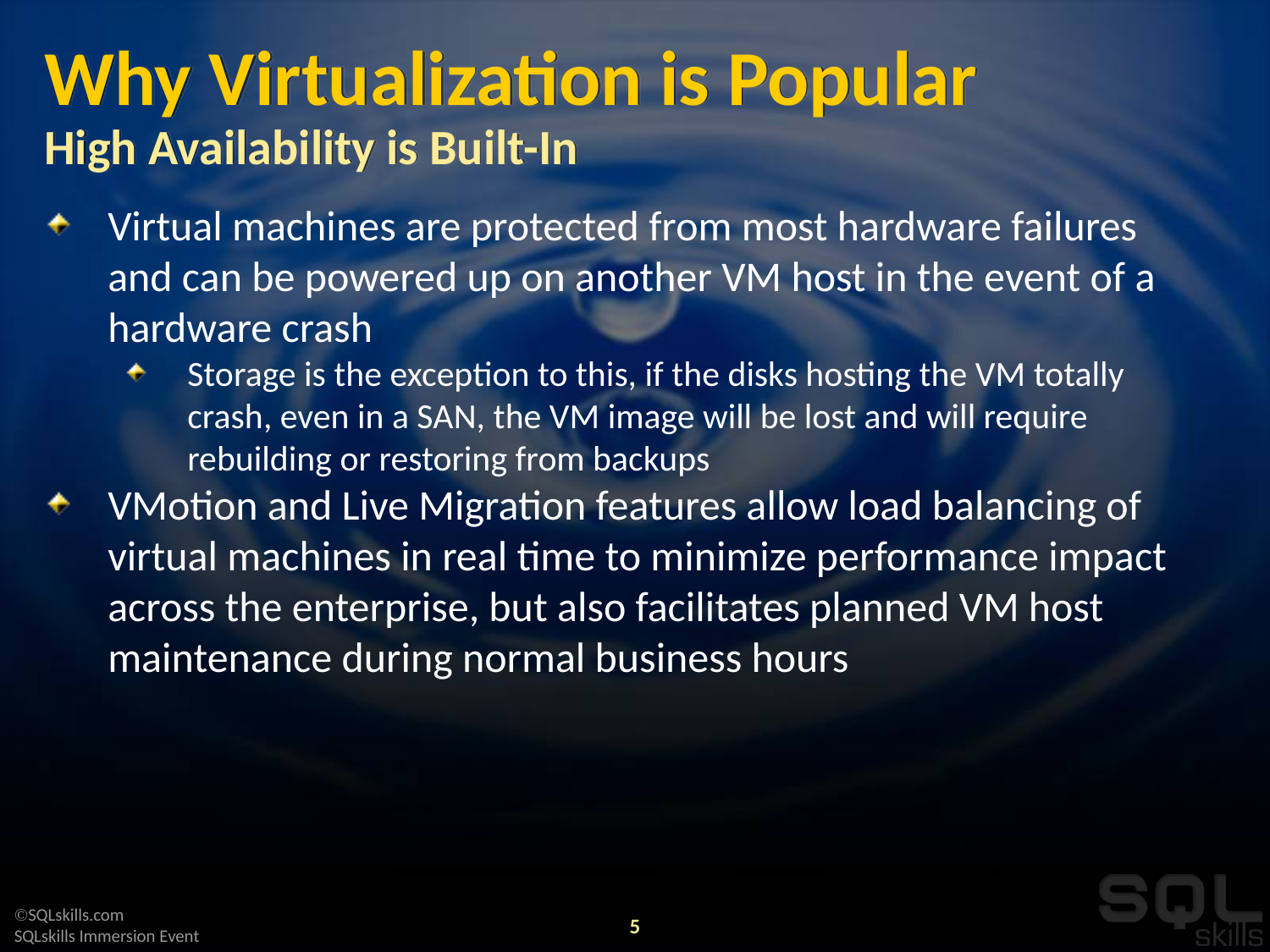

# Why Virtualization is Popular High Availability is Built-In
Virtual machines are protected from most hardware failures and can be powered up on another VM host in the event of a hardware crash
Storage is the exception to this, if the disks hosting the VM totally crash, even in a SAN, the VM image will be lost and will require rebuilding or restoring from backups
VMotion and Live Migration features allow load balancing of virtual machines in real time to minimize performance impact across the enterprise, but also facilitates planned VM host maintenance during normal business hours
5